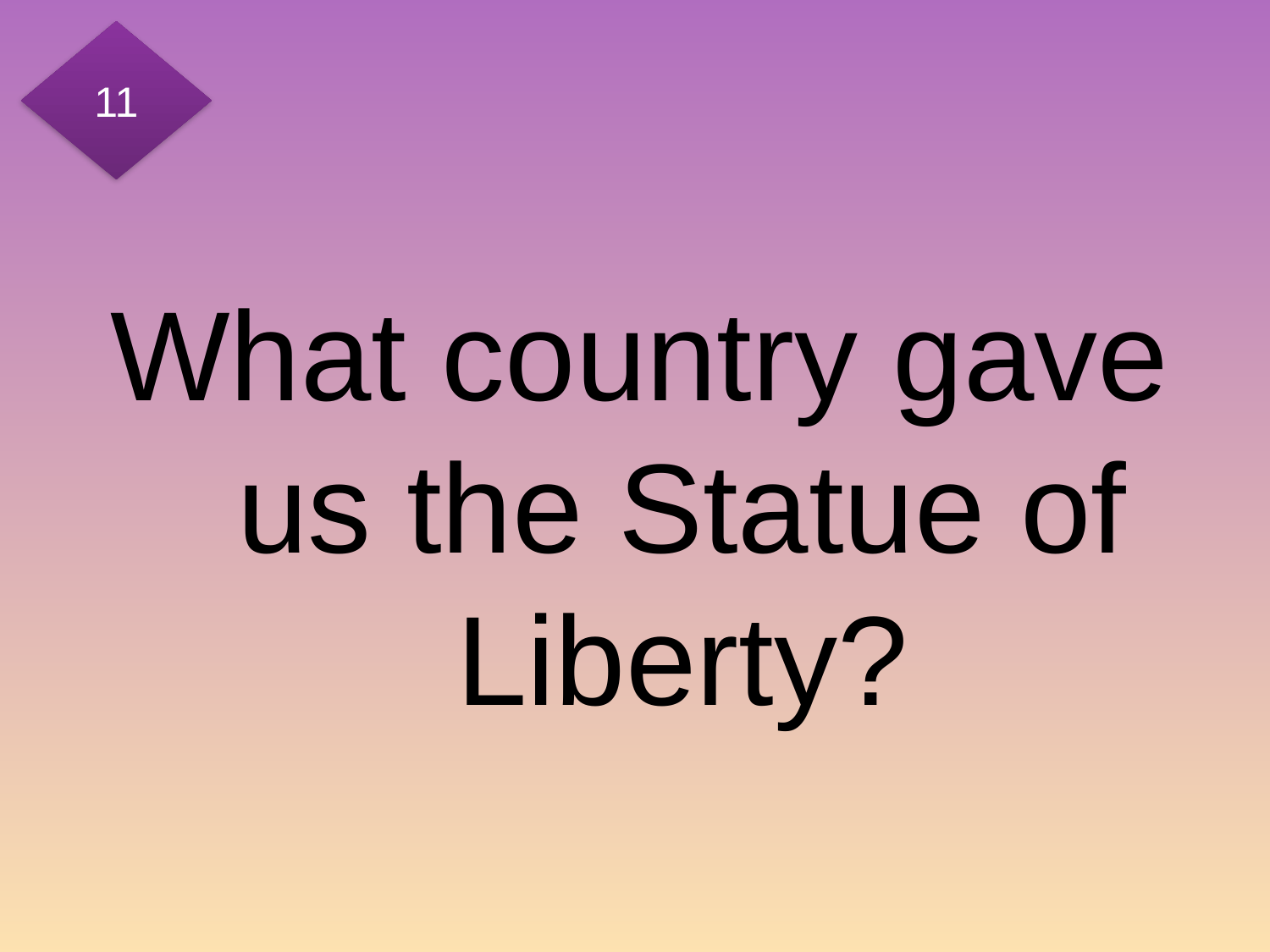

11
# What country gave us the Statue of Liberty?